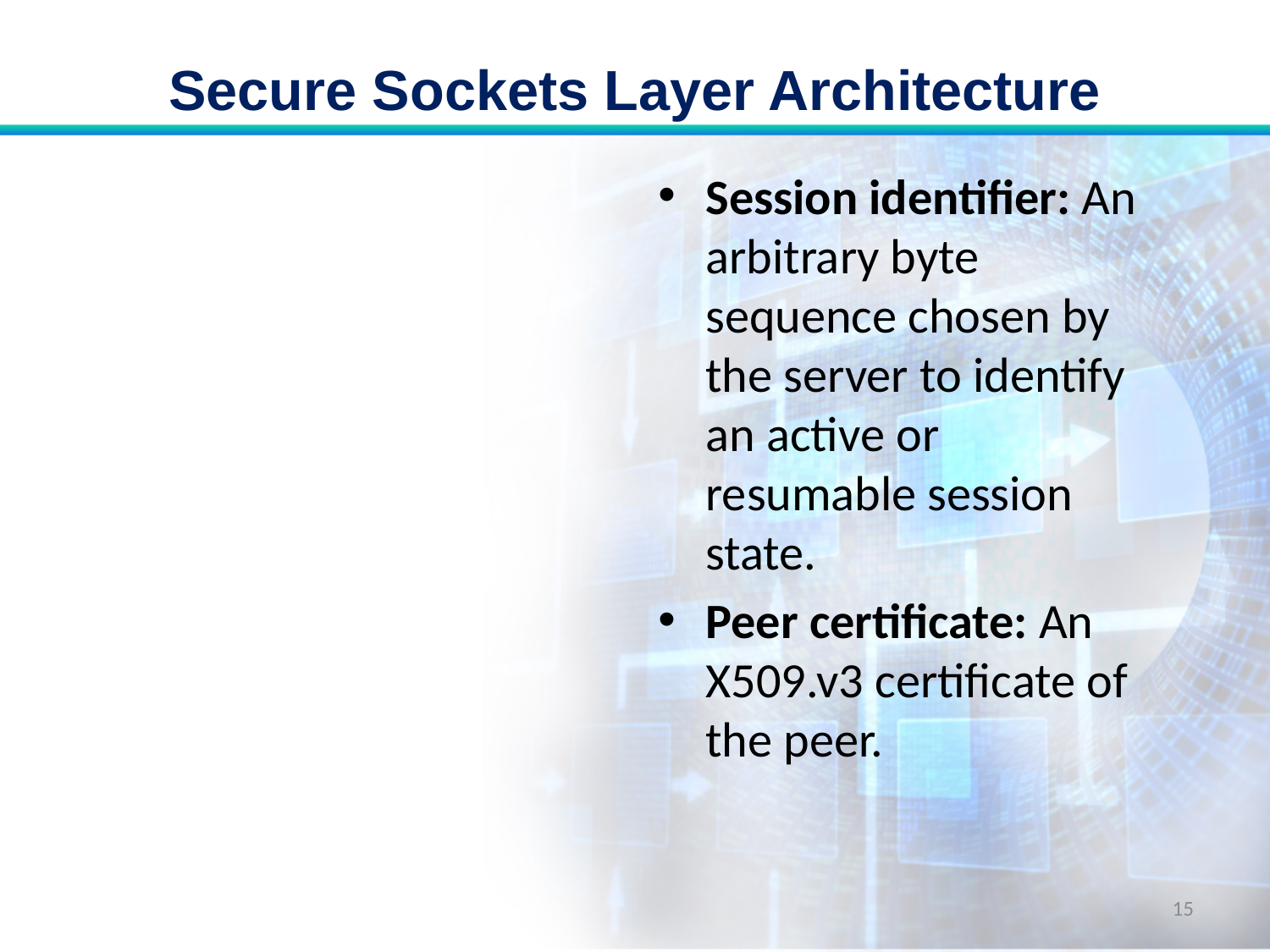

# Secure Sockets Layer Architecture
Session identifier: An arbitrary byte sequence chosen by the server to identify an active or resumable session state.
Peer certificate: An X509.v3 certificate of the peer.
15